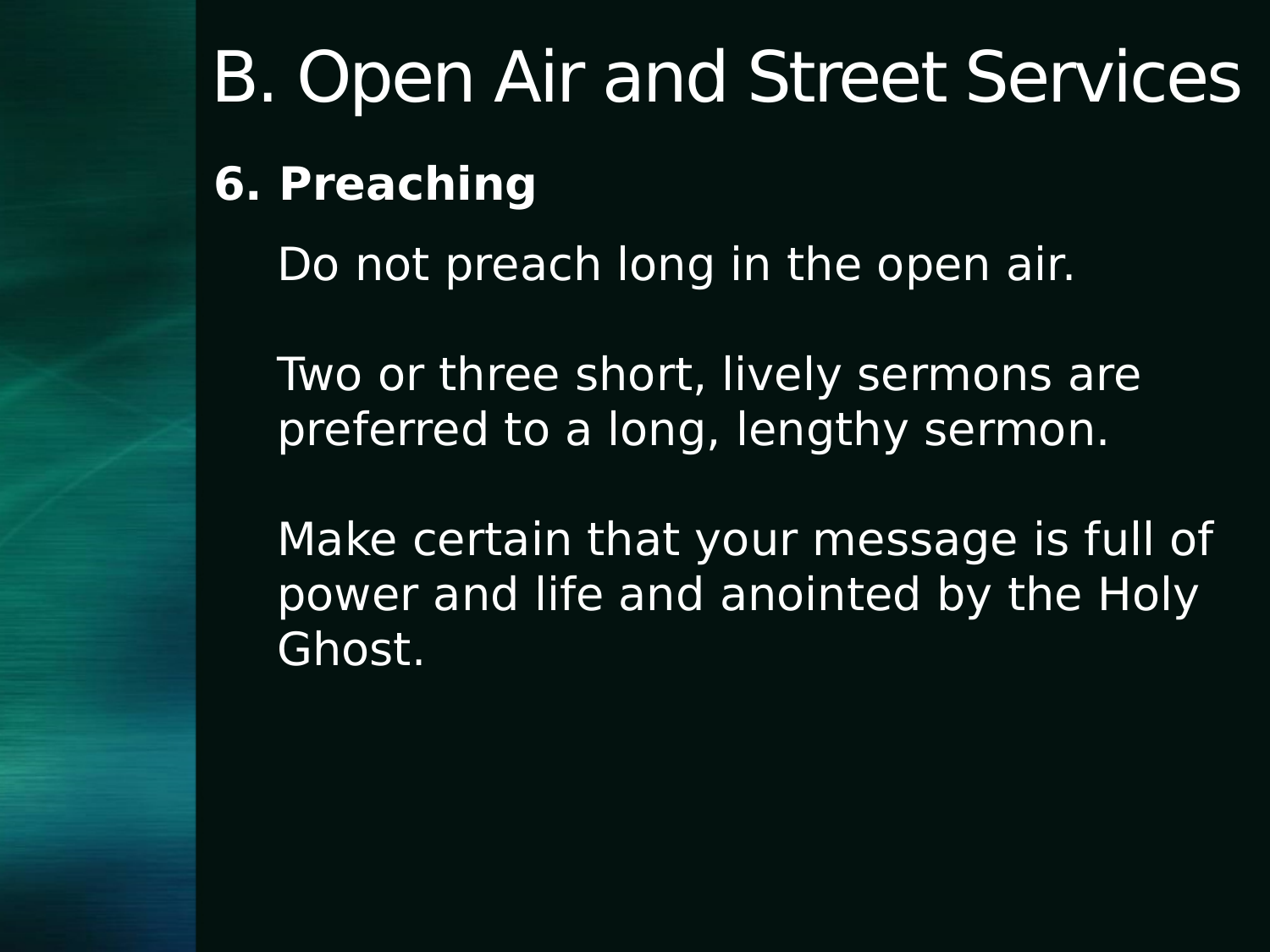

# B. Open Air and Street Services
6. Preaching

Do not preach long in the open air.

Two or three short, lively sermons are preferred to a long, lengthy sermon.

Make certain that your message is full of power and life and anointed by the Holy
Ghost.